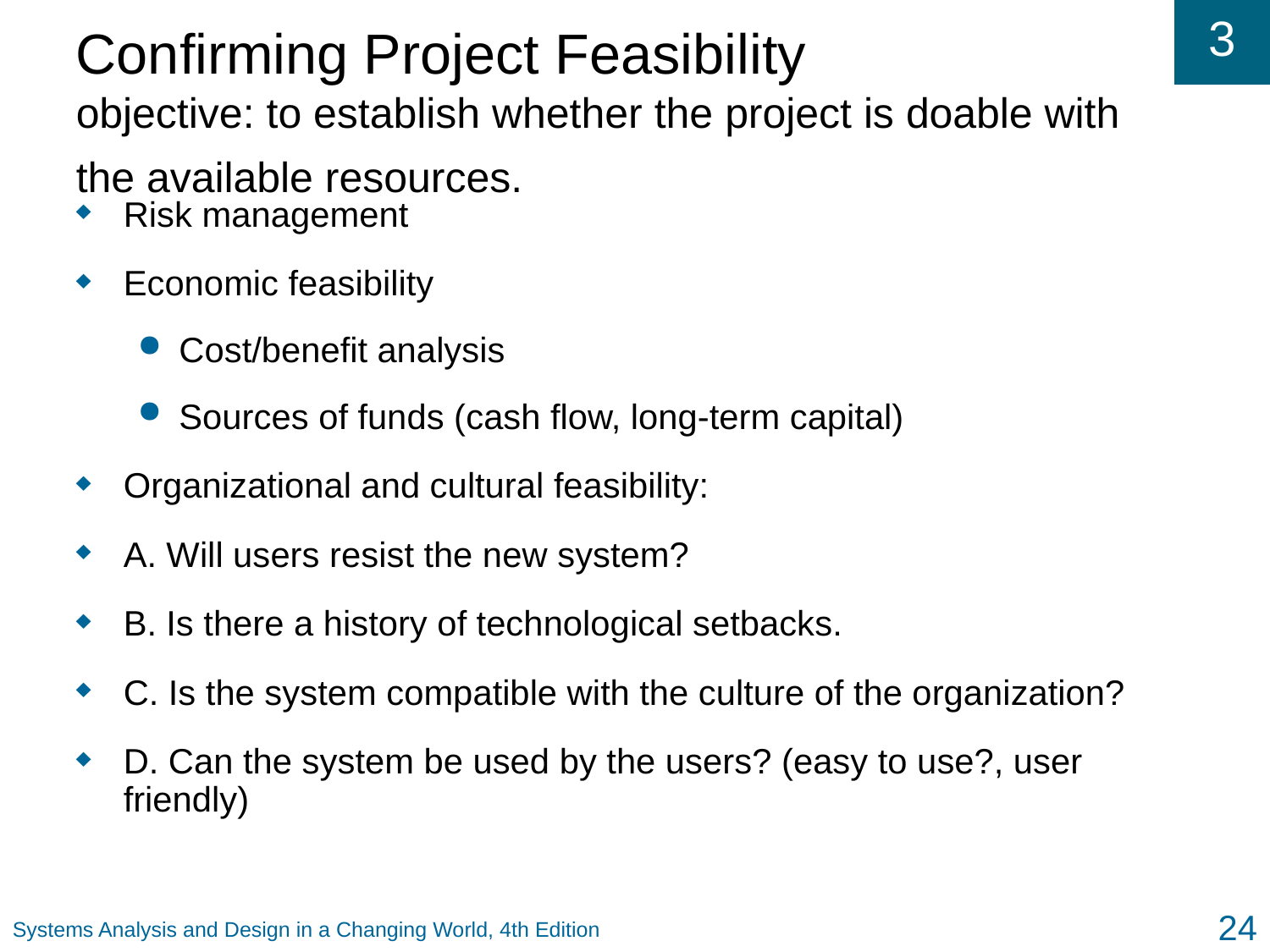

# Confirming Project Feasibility objective: to establish whether the project is doable with the available resources.
Risk management
Economic feasibility
Cost/benefit analysis
Sources of funds (cash flow, long-term capital)‏
Organizational and cultural feasibility:
A. Will users resist the new system?
B. Is there a history of technological setbacks.
C. Is the system compatible with the culture of the organization?
D. Can the system be used by the users? (easy to use?, user friendly)

24
Systems Analysis and Design in a Changing World, 4th Edition